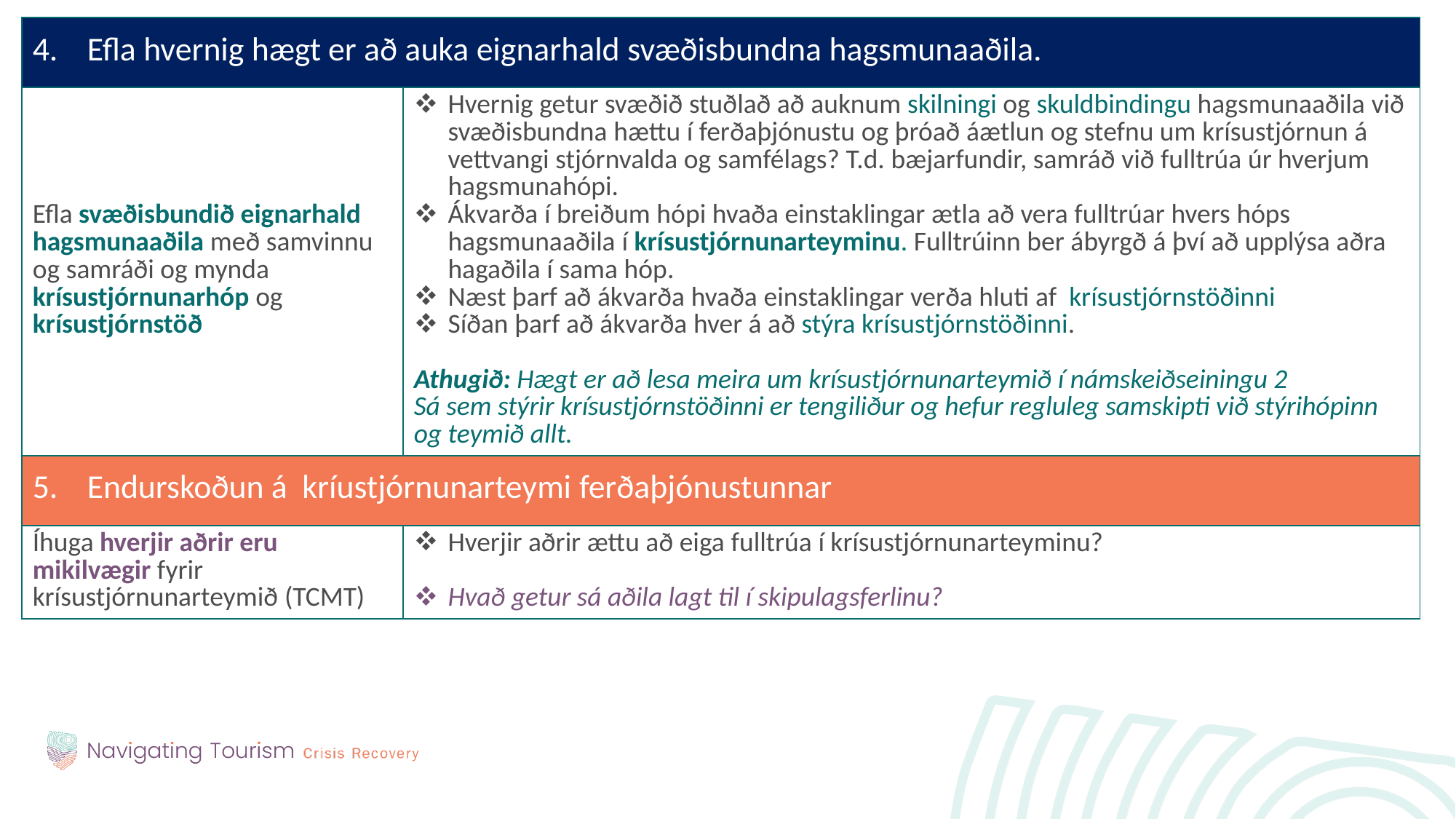

| Efla hvernig hægt er að auka eignarhald svæðisbundna hagsmunaaðila. |  |
| --- | --- |
| Efla svæðisbundið eignarhald hagsmunaaðila með samvinnu og samráði og mynda krísustjórnunarhóp og krísustjórnstöð | Hvernig getur svæðið stuðlað að auknum skilningi og skuldbindingu hagsmunaaðila við svæðisbundna hættu í ferðaþjónustu og þróað áætlun og stefnu um krísustjórnun á vettvangi stjórnvalda og samfélags? T.d. bæjarfundir, samráð við fulltrúa úr hverjum hagsmunahópi.   Ákvarða í breiðum hópi hvaða einstaklingar ætla að vera fulltrúar hvers hóps hagsmunaaðila í krísustjórnunarteyminu. Fulltrúinn ber ábyrgð á því að upplýsa aðra hagaðila í sama hóp. Næst þarf að ákvarða hvaða einstaklingar verða hluti af  krísustjórnstöðinni Síðan þarf að ákvarða hver á að stýra krísustjórnstöðinni. Athugið: Hægt er að lesa meira um krísustjórnunarteymið í námskeiðseiningu 2  Sá sem stýrir krísustjórnstöðinni er tengiliður og hefur regluleg samskipti við stýrihópinn og teymið allt. |
| Endurskoðun á kríustjórnunarteymi ferðaþjónustunnar |  |
| Íhuga hverjir aðrir eru mikilvægir fyrir krísustjórnunarteymið (TCMT) | Hverjir aðrir ættu að eiga fulltrúa í krísustjórnunarteyminu? Hvað getur sá aðila lagt til í skipulagsferlinu? |